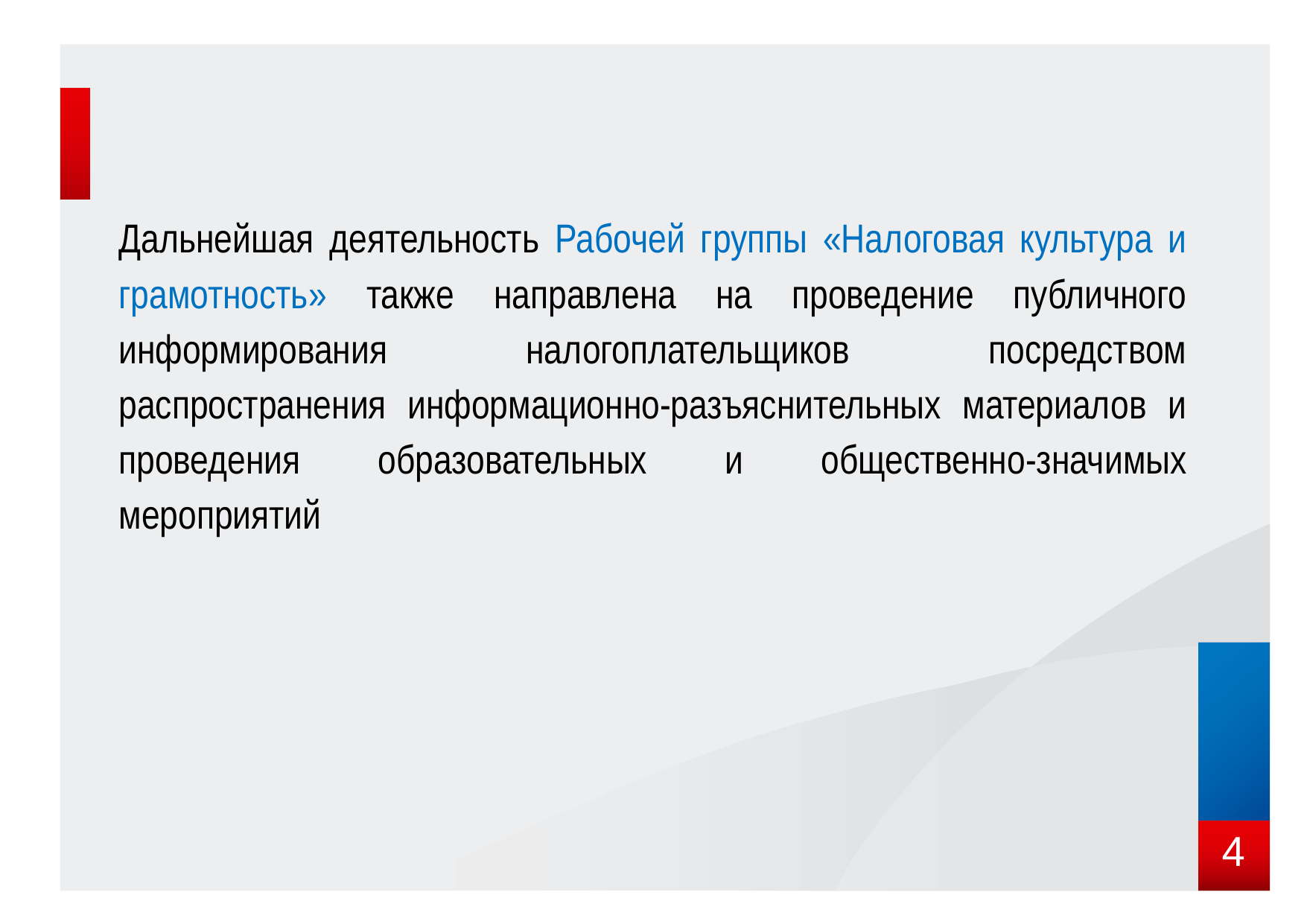

Дальнейшая деятельность Рабочей группы «Налоговая культура и грамотность» также направлена на проведение публичного информирования налогоплательщиков посредством распространения информационно-разъяснительных материалов и проведения образовательных и общественно-значимых мероприятий
4